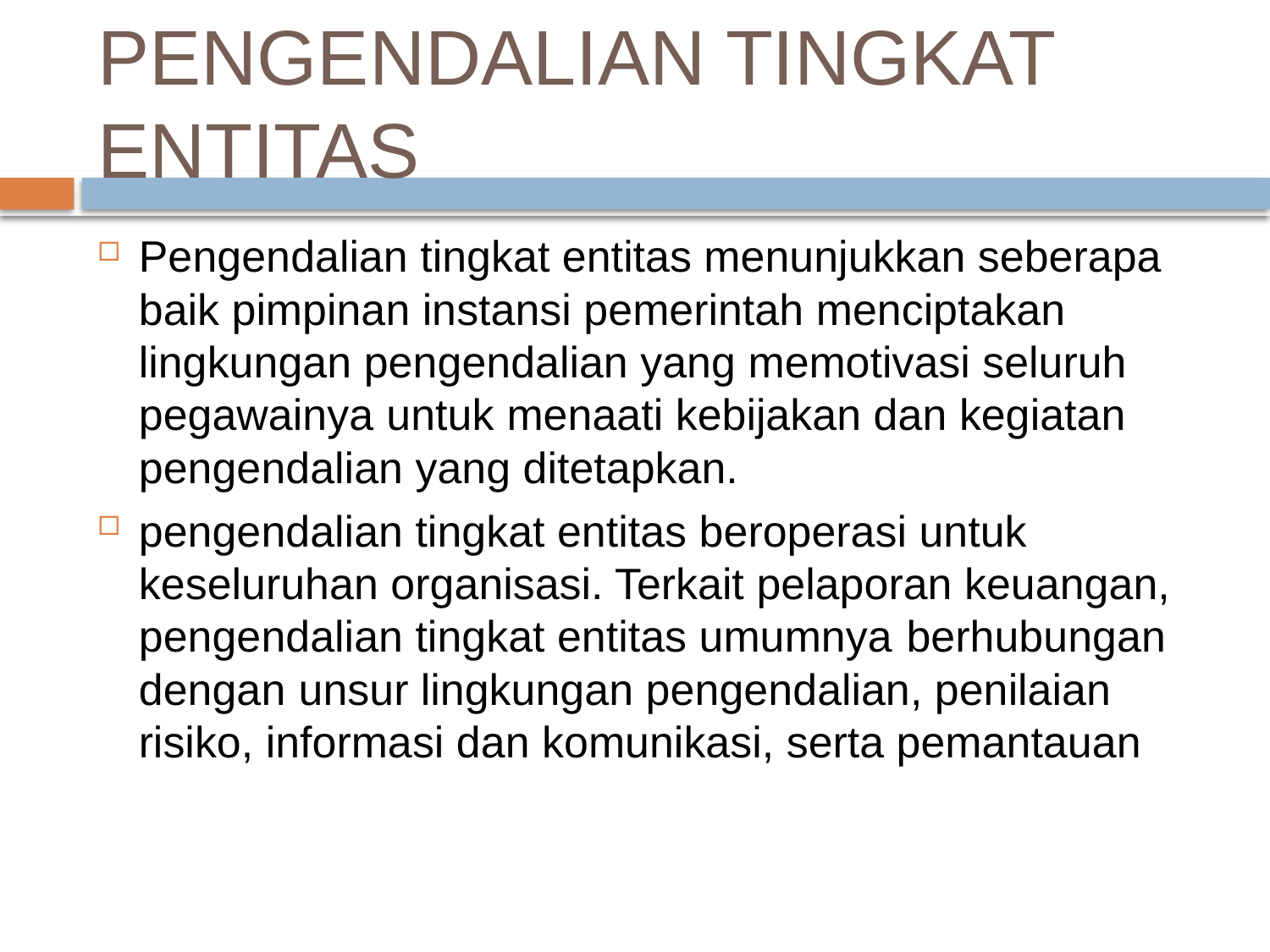

# PENGENDALIAN TINGKAT ENTITAS
Pengendalian tingkat entitas menunjukkan seberapa baik pimpinan instansi pemerintah menciptakan lingkungan pengendalian yang memotivasi seluruh pegawainya untuk menaati kebijakan dan kegiatan pengendalian yang ditetapkan.
pengendalian tingkat entitas beroperasi untuk keseluruhan organisasi. Terkait pelaporan keuangan, pengendalian tingkat entitas umumnya berhubungan dengan unsur lingkungan pengendalian, penilaian risiko, informasi dan komunikasi, serta pemantauan